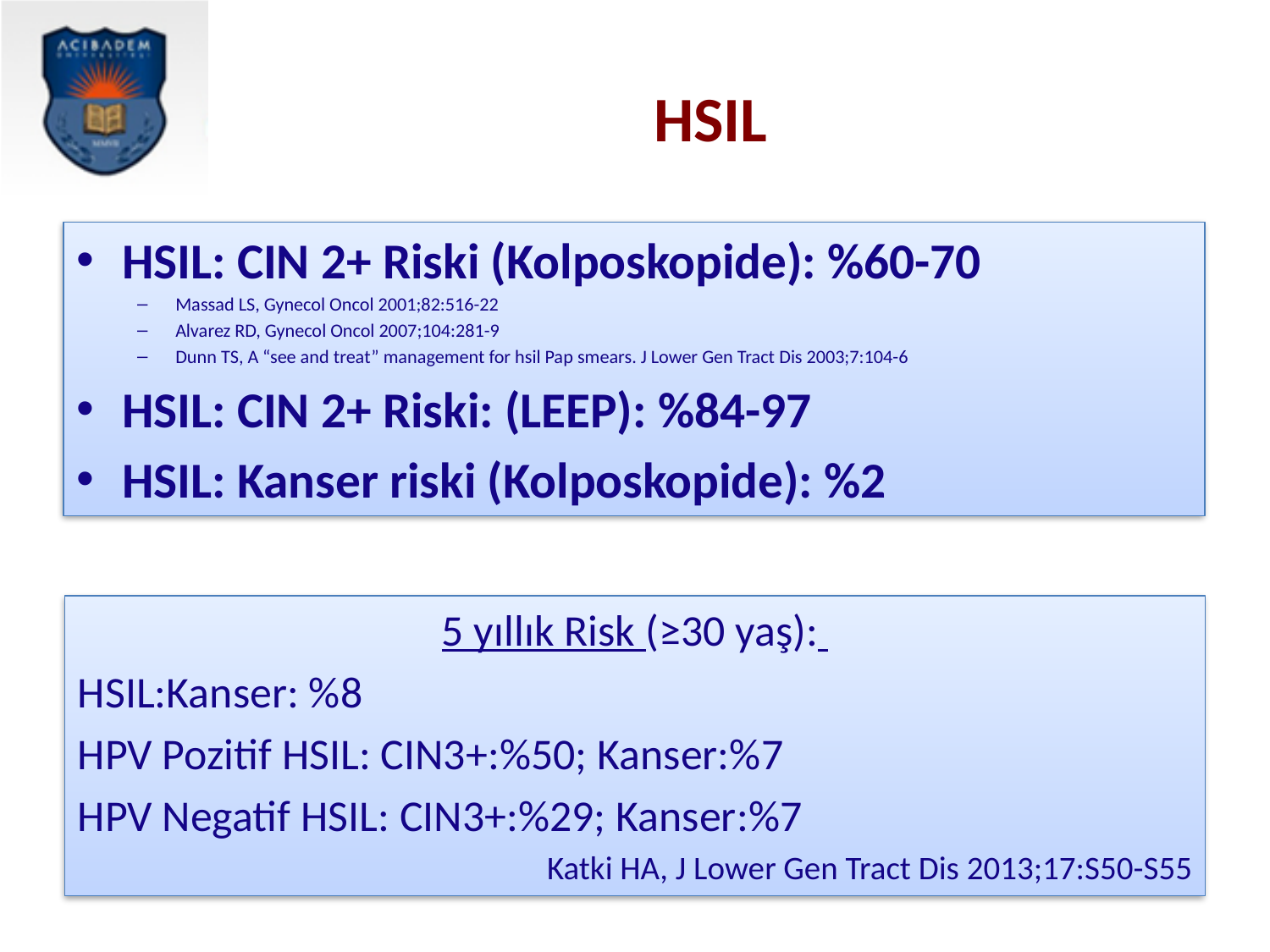

# HSIL
HSIL: CIN 2+ Riski (Kolposkopide): %60-70
Massad LS, Gynecol Oncol 2001;82:516-22
Alvarez RD, Gynecol Oncol 2007;104:281-9
Dunn TS, A “see and treat” management for hsil Pap smears. J Lower Gen Tract Dis 2003;7:104-6
HSIL: CIN 2+ Riski: (LEEP): %84-97
HSIL: Kanser riski (Kolposkopide): %2

5 yıllık Risk (≥30 yaş):
HSIL:Kanser: %8
HPV Pozitif HSIL: CIN3+:%50; Kanser:%7
HPV Negatif HSIL: CIN3+:%29; Kanser:%7
Katki HA, J Lower Gen Tract Dis 2013;17:S50-S55